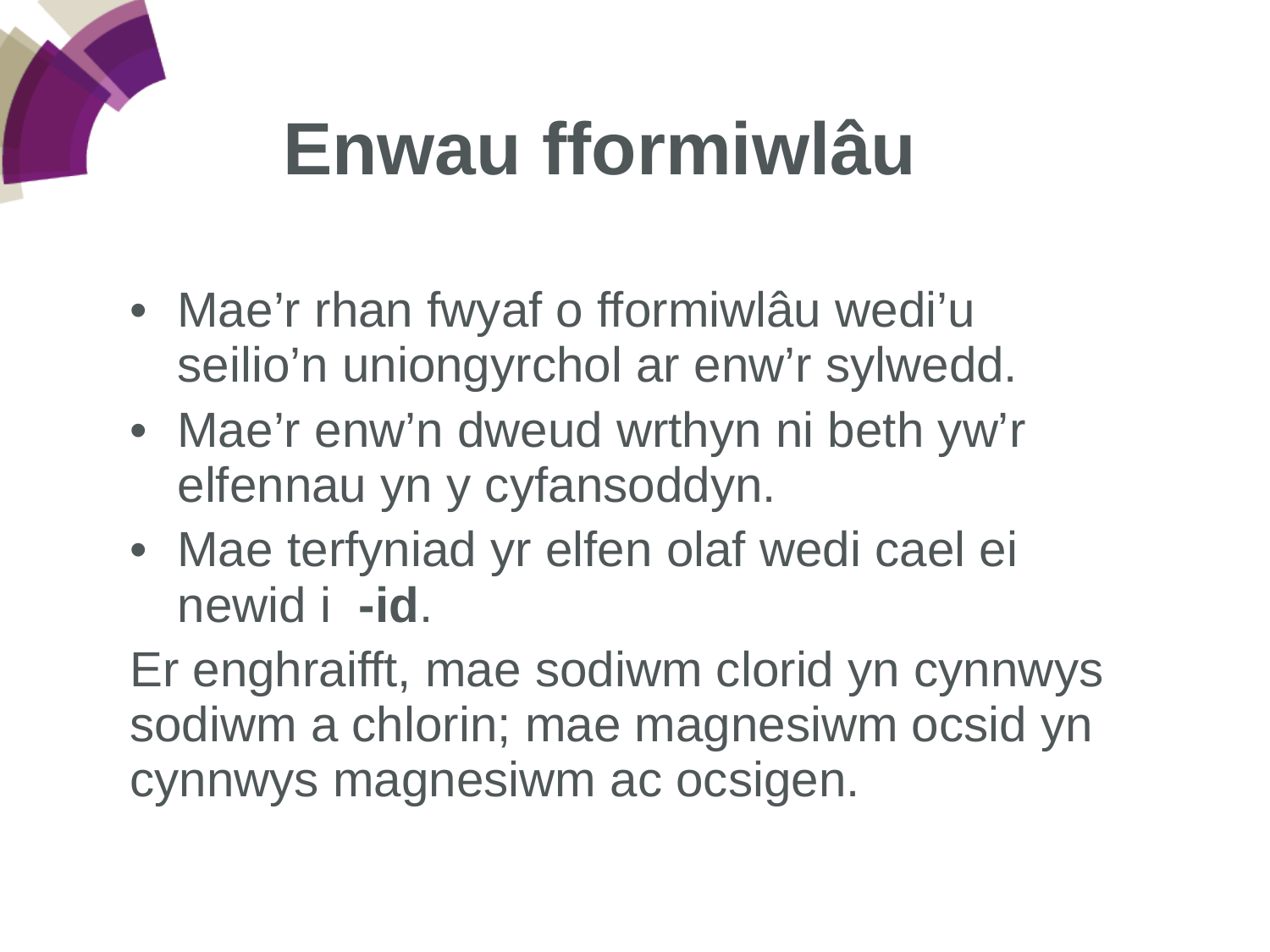

Enwau fformiwlâu

Mae’r rhan fwyaf o fformiwlâu wedi’u seilio’n uniongyrchol ar enw’r sylwedd.
Mae’r enw’n dweud wrthyn ni beth yw’r elfennau yn y cyfansoddyn.
Mae terfyniad yr elfen olaf wedi cael ei newid i  -id.
Er enghraifft, mae sodiwm clorid yn cynnwys sodiwm a chlorin; mae magnesiwm ocsid yn cynnwys magnesiwm ac ocsigen.